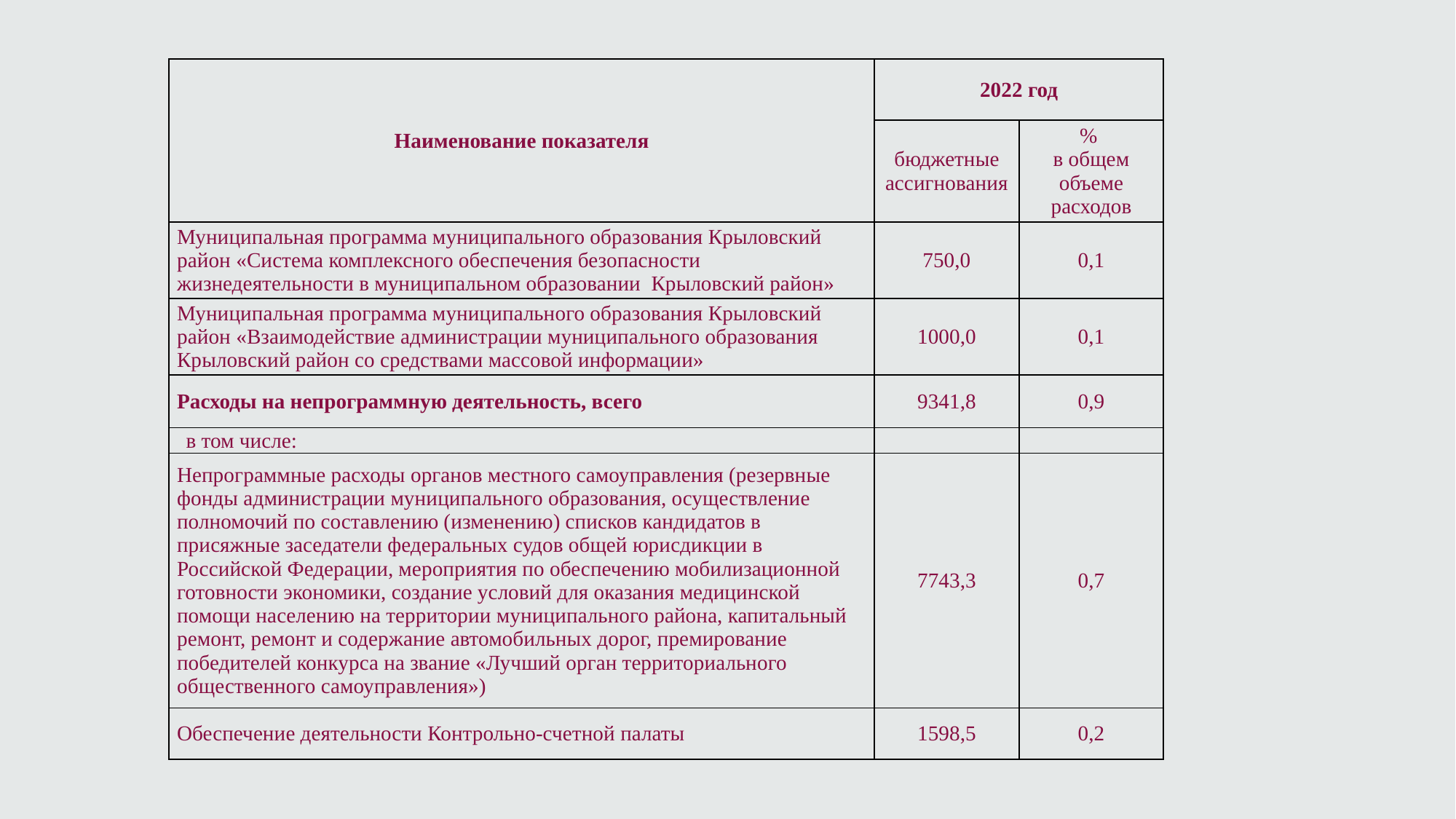

| Наименование показателя | 2022 год |  |
| --- | --- | --- |
|  | бюджетные ассигнования | % в общем объеме расходов |
| Муниципальная программа муниципального образования Крыловский район «Система комплексного обеспечения безопасности жизнедеятельности в муниципальном образовании Крыловский район» | 750,0 | 0,1 |
| Муниципальная программа муниципального образования Крыловский район «Взаимодействие администрации муниципального образования Крыловский район со средствами массовой информации» | 1000,0 | 0,1 |
| Расходы на непрограммную деятельность, всего | 9341,8 | 0,9 |
| в том числе: |  |  |
| Непрограммные расходы органов местного самоуправления (резервные фонды администрации муниципального образования, осуществление полномочий по составлению (изменению) списков кандидатов в присяжные заседатели федеральных судов общей юрисдикции в Российской Федерации, мероприятия по обеспечению мобилизационной готовности экономики, создание условий для оказания медицинской помощи населению на территории муниципального района, капитальный ремонт, ремонт и содержание автомобильных дорог, премирование победителей конкурса на звание «Лучший орган территориального общественного самоуправления») | 7743,3 | 0,7 |
| Обеспечение деятельности Контрольно-счетной палаты | 1598,5 | 0,2 |